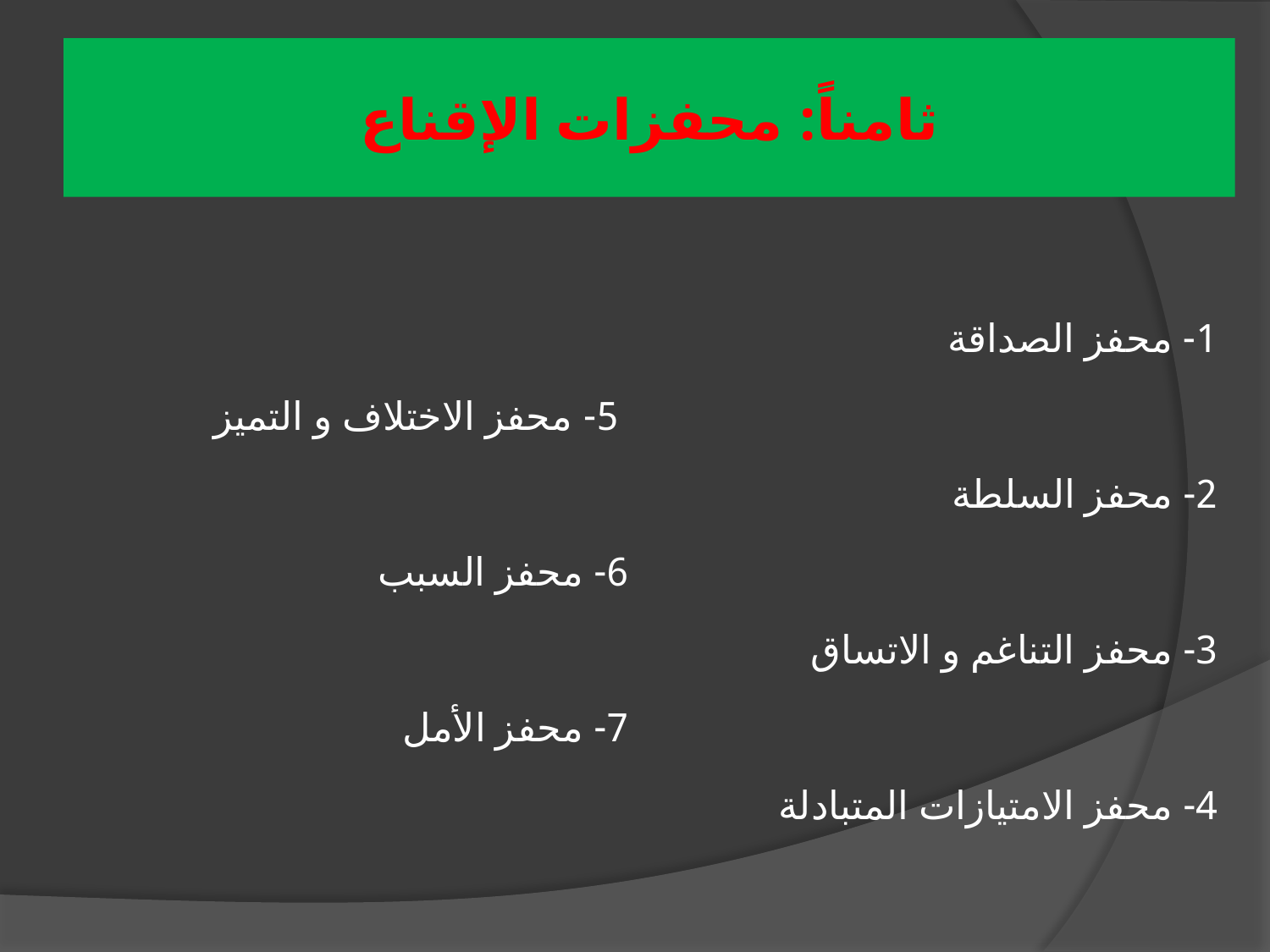

# ثامناً: محفزات الإقناع

1- محفز الصداقة
                                                           5- محفز الاختلاف و التميز
2- محفز السلطة
                                                          6- محفز السبب
3- محفز التناغم و الاتساق
                                                          7- محفز الأمل
4- محفز الامتيازات المتبادلة